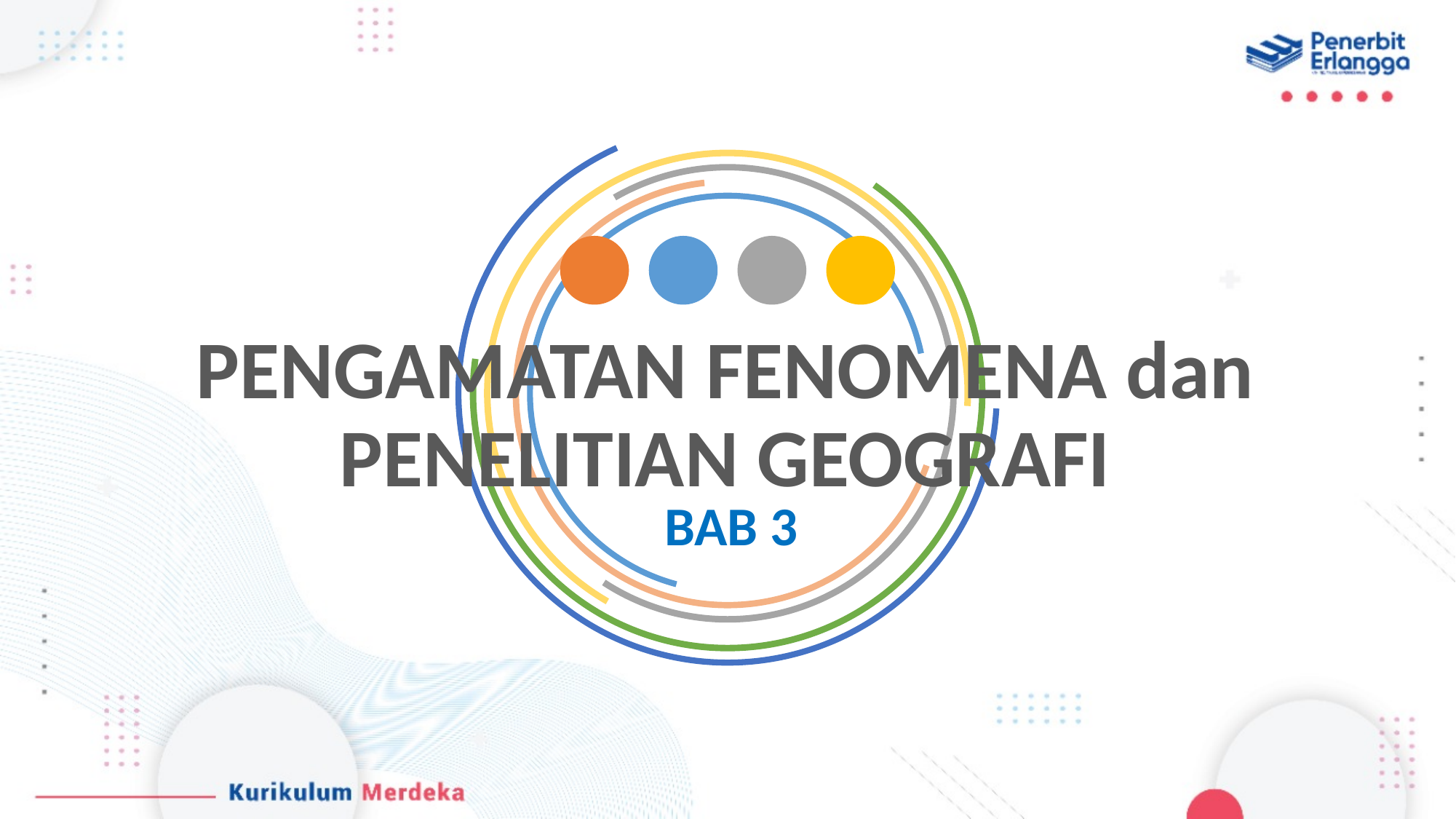

PENGAMATAN FENOMENA dan PENELITIAN GEOGRAFI
BAB 3